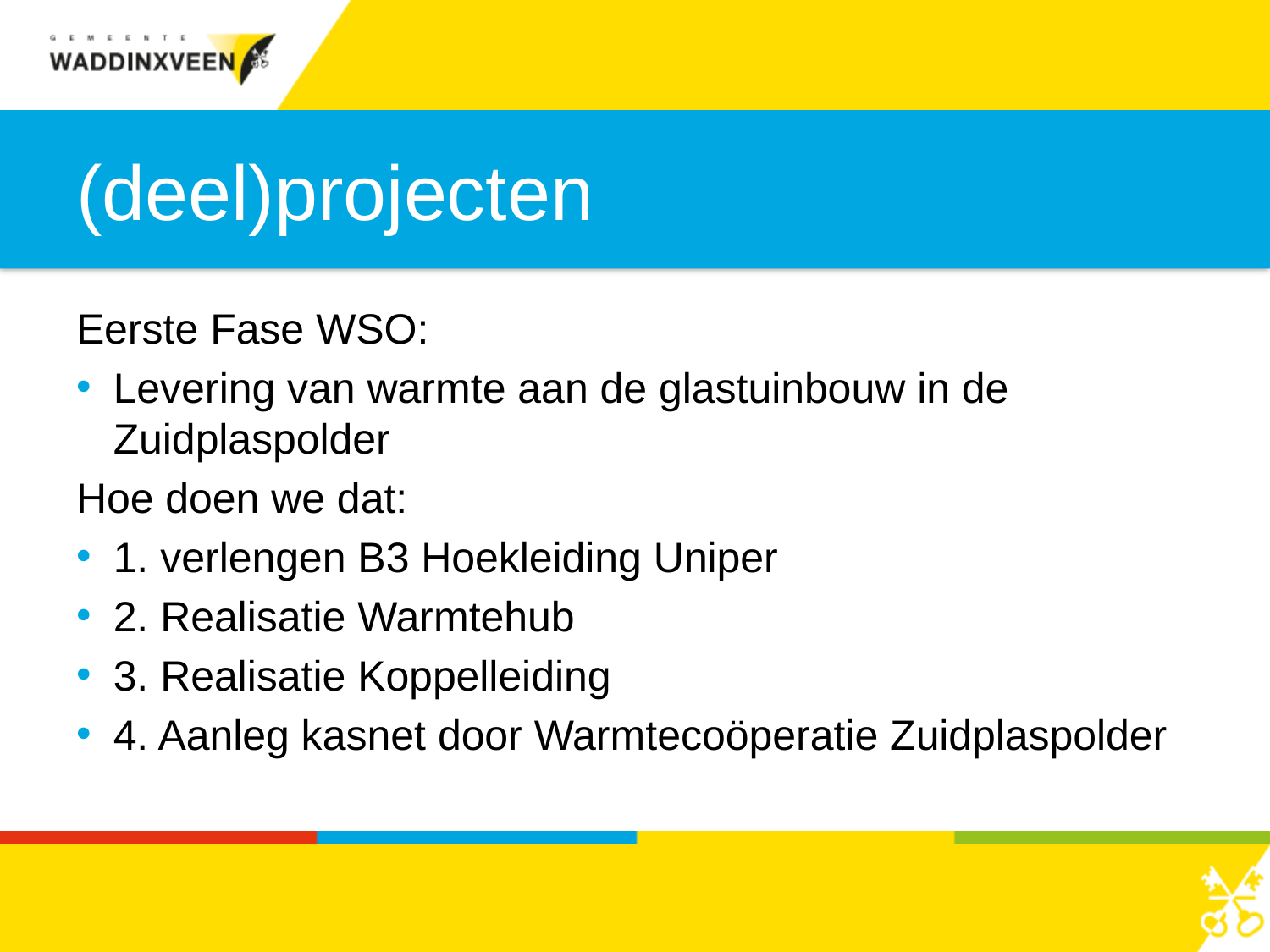

# (deel)projecten
Eerste Fase WSO:
Levering van warmte aan de glastuinbouw in de Zuidplaspolder
Hoe doen we dat:
1. verlengen B3 Hoekleiding Uniper
2. Realisatie Warmtehub
3. Realisatie Koppelleiding
4. Aanleg kasnet door Warmtecoöperatie Zuidplaspolder